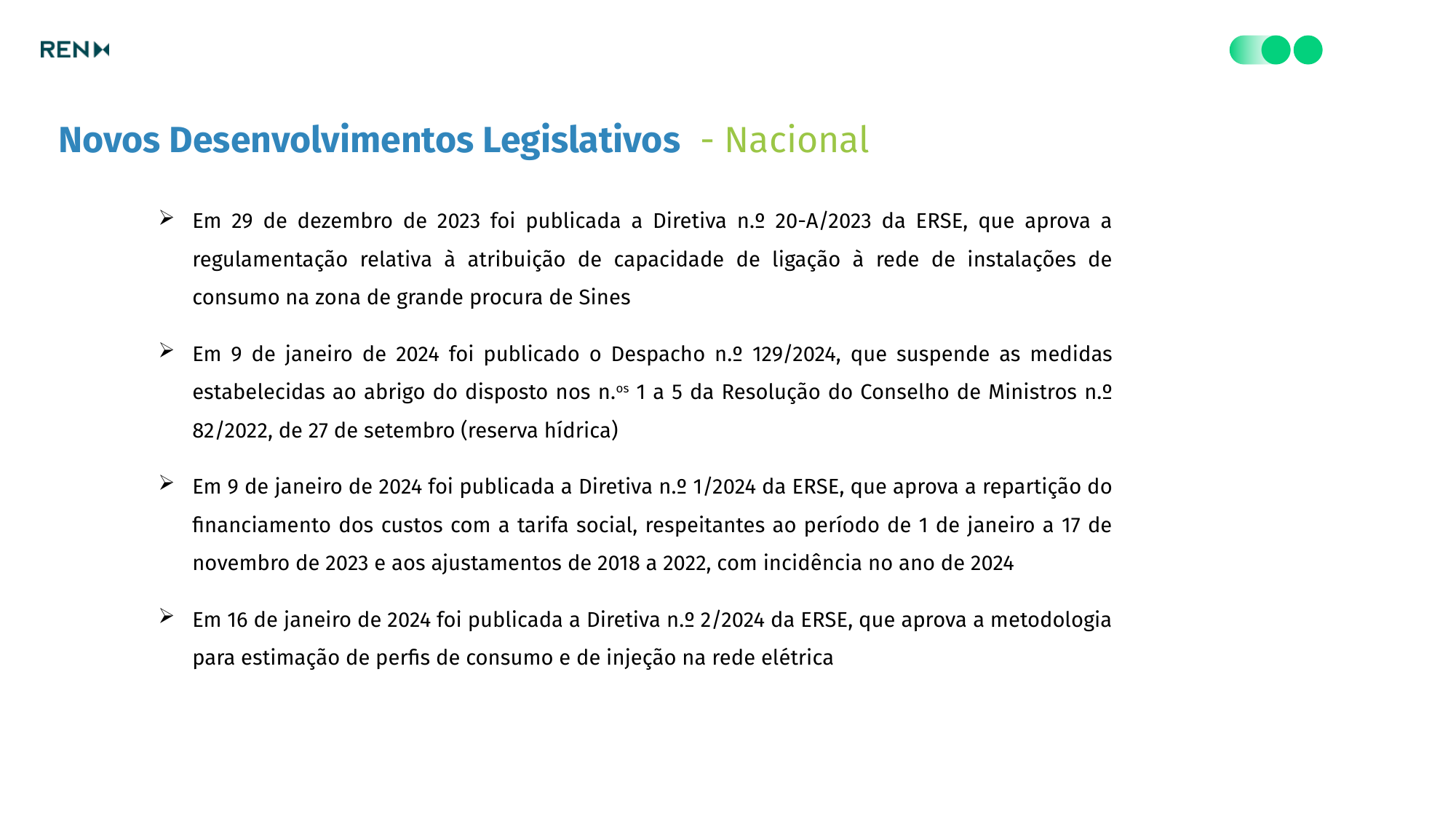

Novos Desenvolvimentos Legislativos  - Nacional
Em 29 de dezembro de 2023 foi publicada a Diretiva n.º 20-A/2023 da ERSE, que aprova a regulamentação relativa à atribuição de capacidade de ligação à rede de instalações de consumo na zona de grande procura de Sines
Em 9 de janeiro de 2024 foi publicado o Despacho n.º 129/2024, que suspende as medidas estabelecidas ao abrigo do disposto nos n.os 1 a 5 da Resolução do Conselho de Ministros n.º 82/2022, de 27 de setembro (reserva hídrica)
Em 9 de janeiro de 2024 foi publicada a Diretiva n.º 1/2024 da ERSE, que aprova a repartição do financiamento dos custos com a tarifa social, respeitantes ao período de 1 de janeiro a 17 de novembro de 2023 e aos ajustamentos de 2018 a 2022, com incidência no ano de 2024
Em 16 de janeiro de 2024 foi publicada a Diretiva n.º 2/2024 da ERSE, que aprova a metodologia para estimação de perfis de consumo e de injeção na rede elétrica